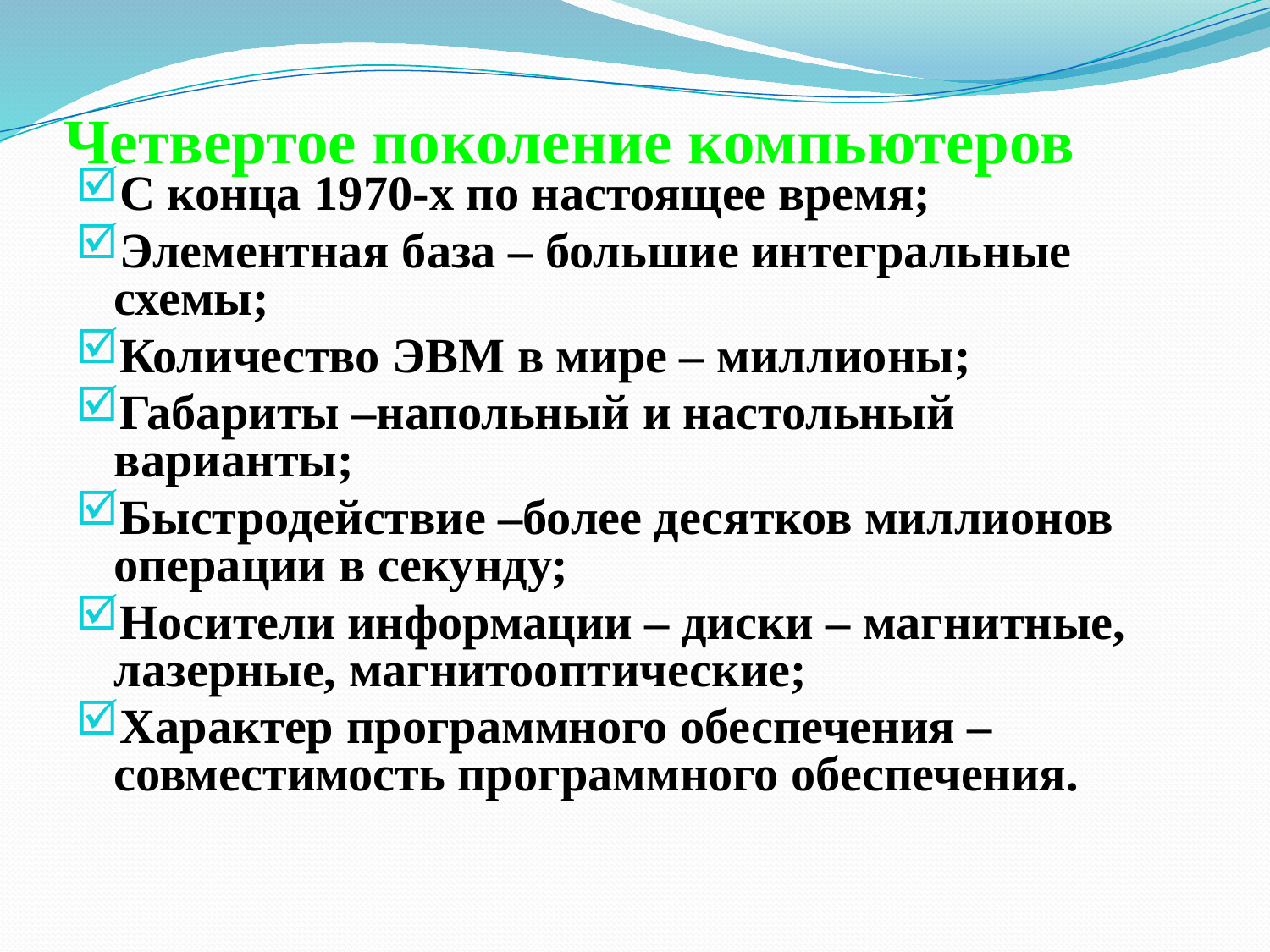

# Четвертое поколение компьютеров
С конца 1970-х по настоящее время;
Элементная база – большие интегральные схемы;
Количество ЭВМ в мире – миллионы;
Габариты –напольный и настольный варианты;
Быстродействие –более десятков миллионов операции в секунду;
Носители информации – диски – магнитные, лазерные, магнитооптические;
Характер программного обеспечения –совместимость программного обеспечения.